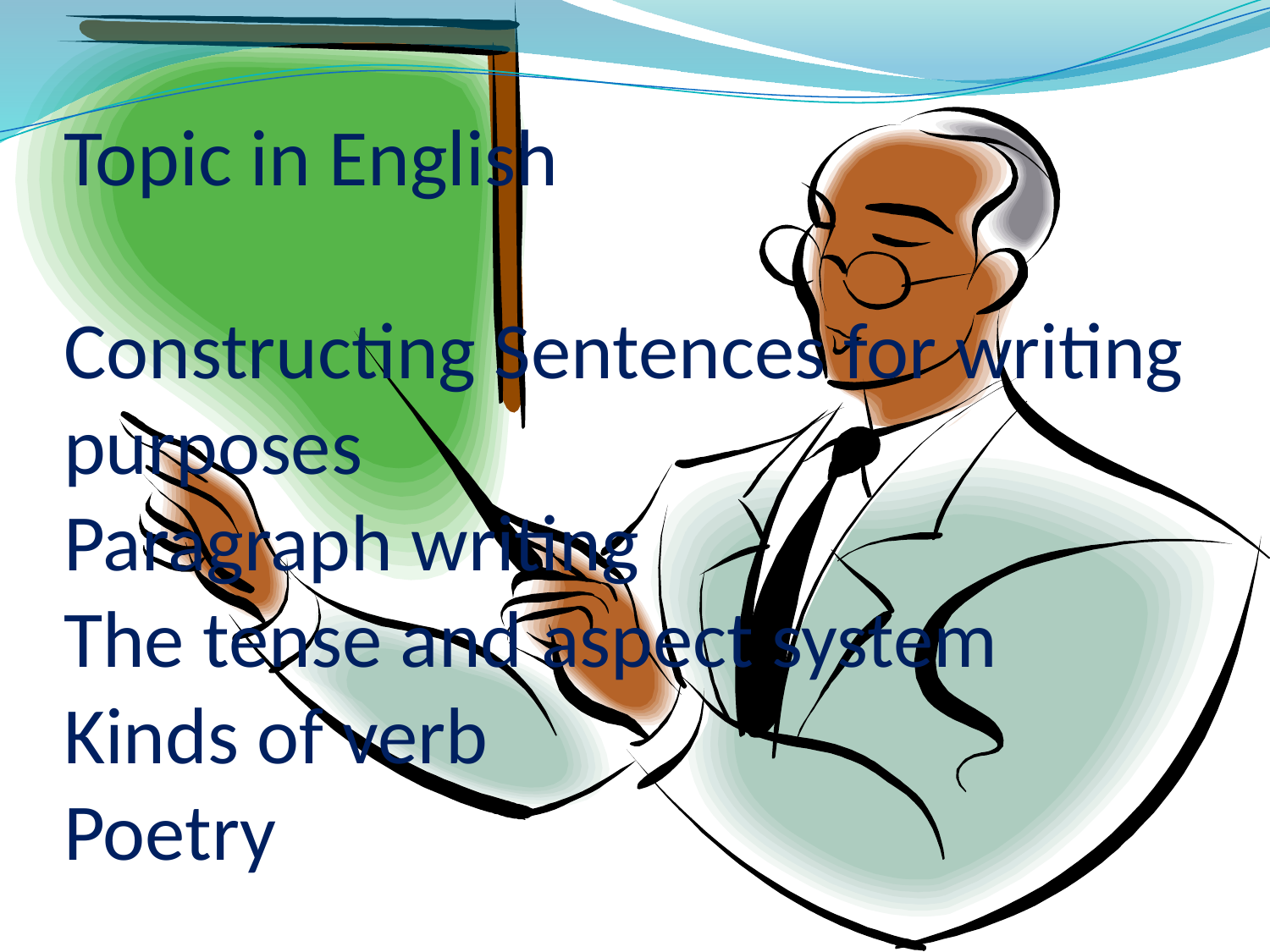

# Topic in English Constructing Sentences for writing purposes Paragraph writing The tense and aspect system Kinds of verb Poetry